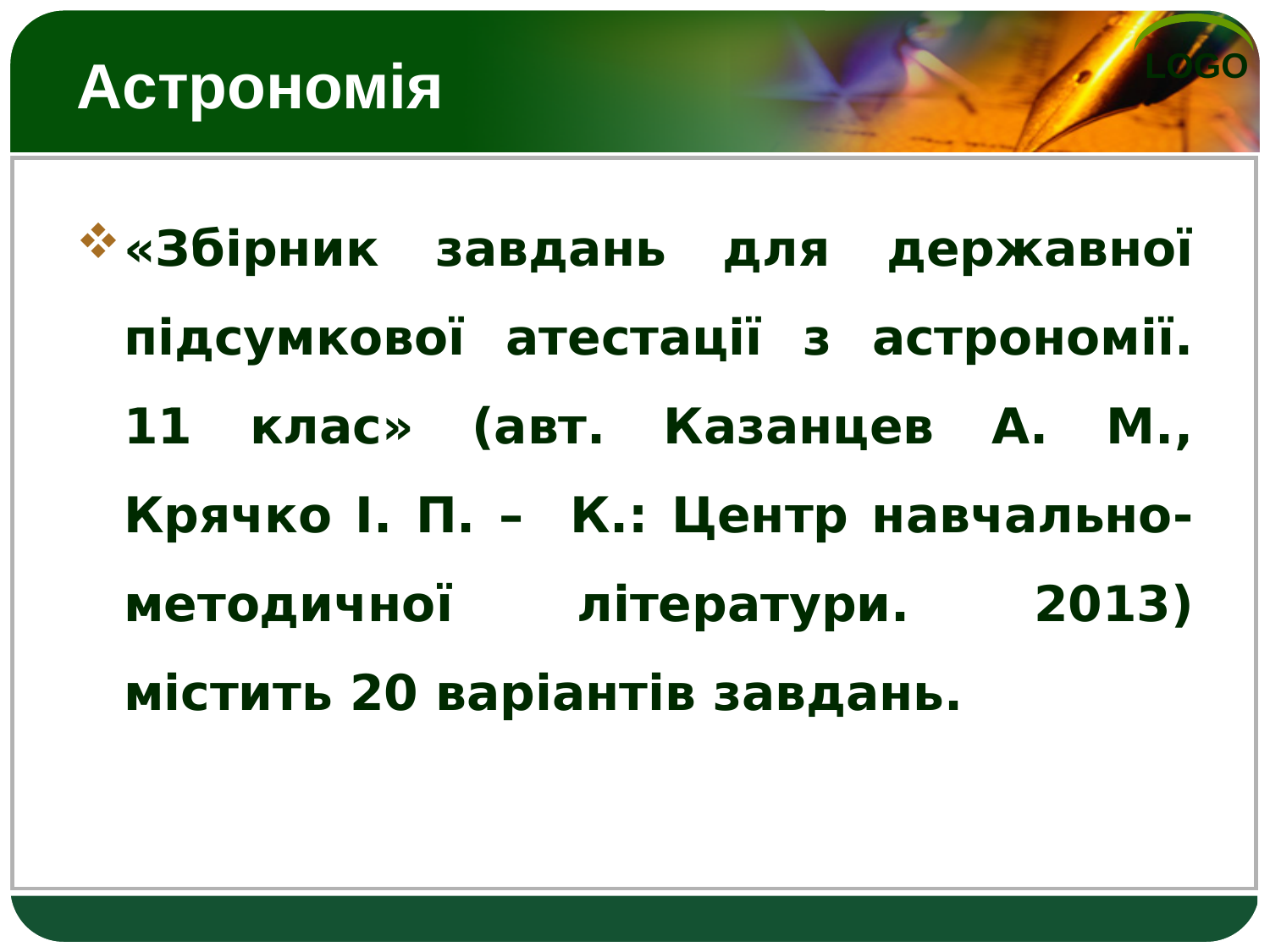

# Астрономія
«Збірник завдань для державної підсумкової атестації з астрономії. 11 клас» (авт. Казанцев А. М., Крячко І. П. –  К.: Центр навчально-методичної літератури. 2013) містить 20 варіантів завдань.